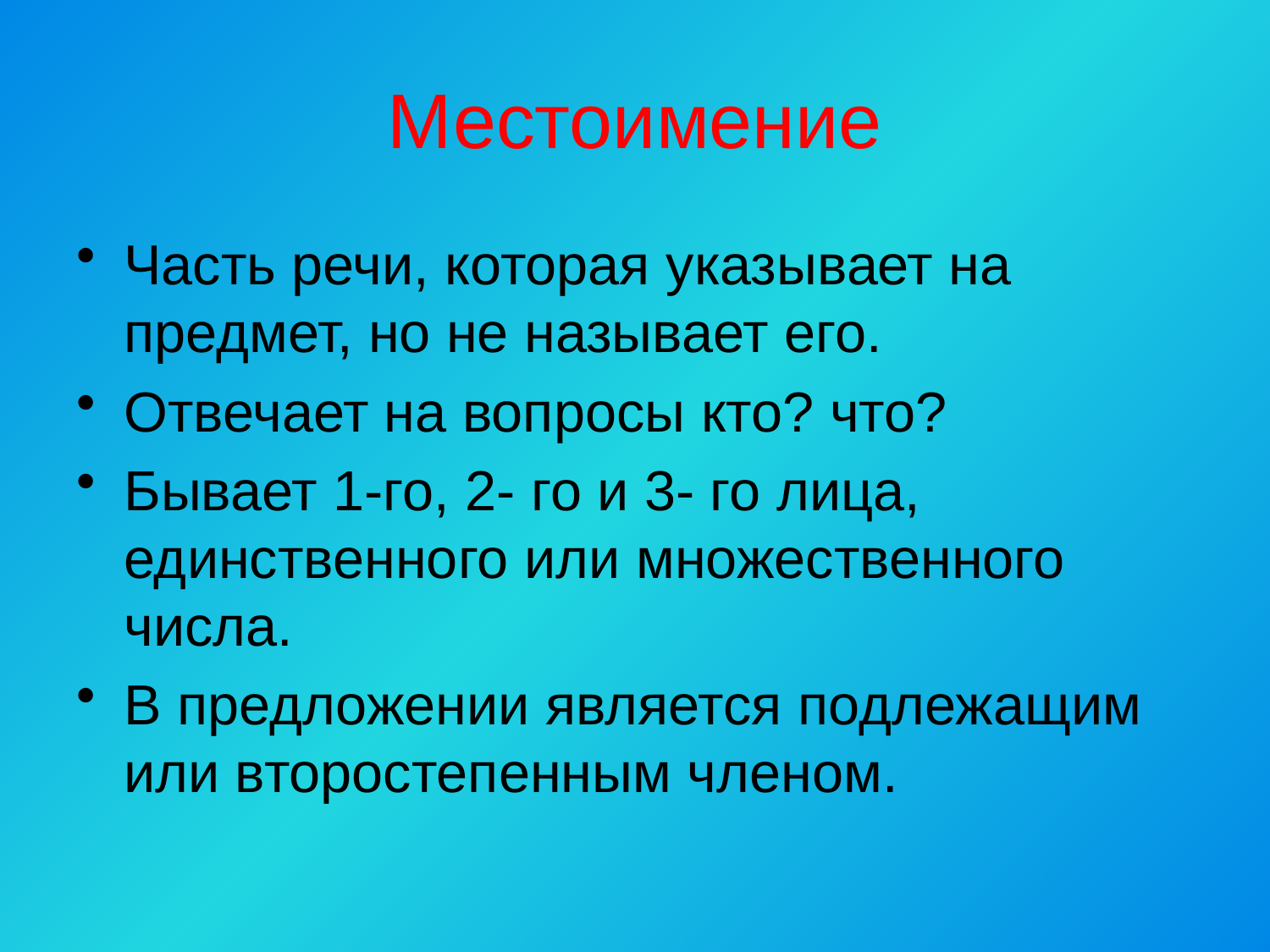

# Местоимение
Часть речи, которая указывает на предмет, но не называет его.
Отвечает на вопросы кто? что?
Бывает 1-го, 2- го и 3- го лица, единственного или множественного числа.
В предложении является подлежащим или второстепенным членом.